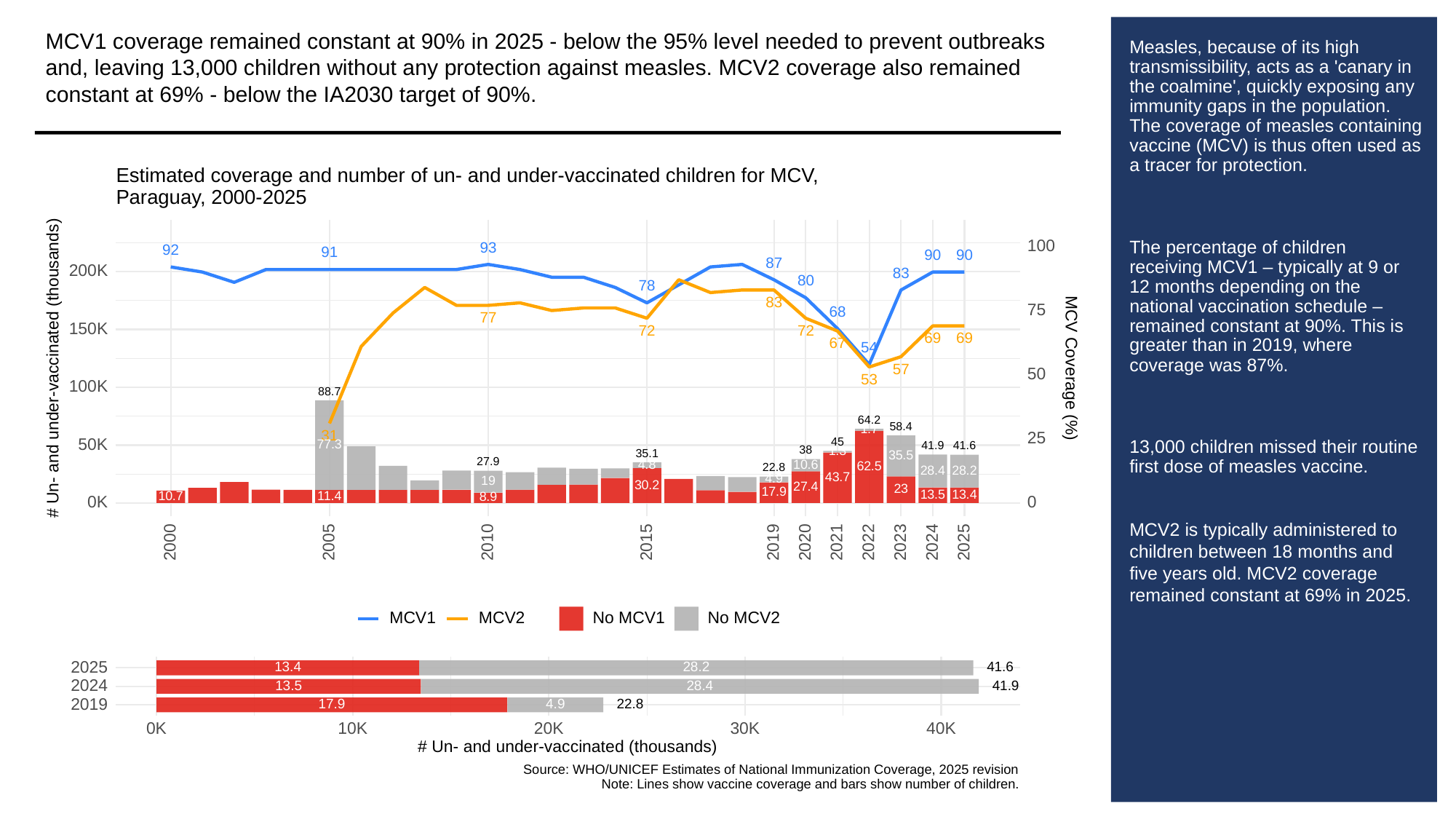

MCV1 coverage remained constant at 90% in 2025 - below the 95% level needed to prevent outbreaks and, leaving 13,000 children without any protection against measles. MCV2 coverage also remained constant at 69% - below the IA2030 target of 90%.
# Measles, because of its high transmissibility, acts as a 'canary in the coalmine', quickly exposing any immunity gaps in the population. The coverage of measles containing vaccine (MCV) is thus often used as a tracer for protection.

The percentage of children receiving MCV1 – typically at 9 or 12 months depending on the national vaccination schedule – remained constant at 90%. This is greater than in 2019, where coverage was 87%.

13,000 children missed their routine first dose of measles vaccine.

MCV2 is typically administered to children between 18 months and five years old. MCV2 coverage remained constant at 69% in 2025.

Estimated coverage and number of un- and under-vaccinated children for MCV,
Paraguay, 2000-2025

100
93

92
91
90
90
87

200K
83

80

78
83

75
68
77
150K
72
72

69
69
67
54

# Un- and under-vaccinated (thousands)
MCV Coverage (%)
57
50
53
100K

88.7

64.2

58.4
1.7

31
25

45
50K
77.3
41.9
41.6

38

1.3
35.1

35.5

27.9

10.6
4.8
62.5

22.8

28.4
28.2

43.7

4.9

19

30.2

27.4

23

17.9

13.5
13.4

11.4

10.7

8.9
0K
0

2023
2000
2005
2010
2015
2019
2020
2021
2022
2024
2025

MCV1
MCV2
No MCV1
No MCV2

2025
13.4
28.2
41.6

2024
13.5
28.4
41.9

2019
17.9
4.9
22.8

30K
0K
10K
20K
40K
# Un- and under-vaccinated (thousands)
Source: WHO/UNICEF Estimates of National Immunization Coverage, 2025 revision
Note: Lines show vaccine coverage and bars show number of children.